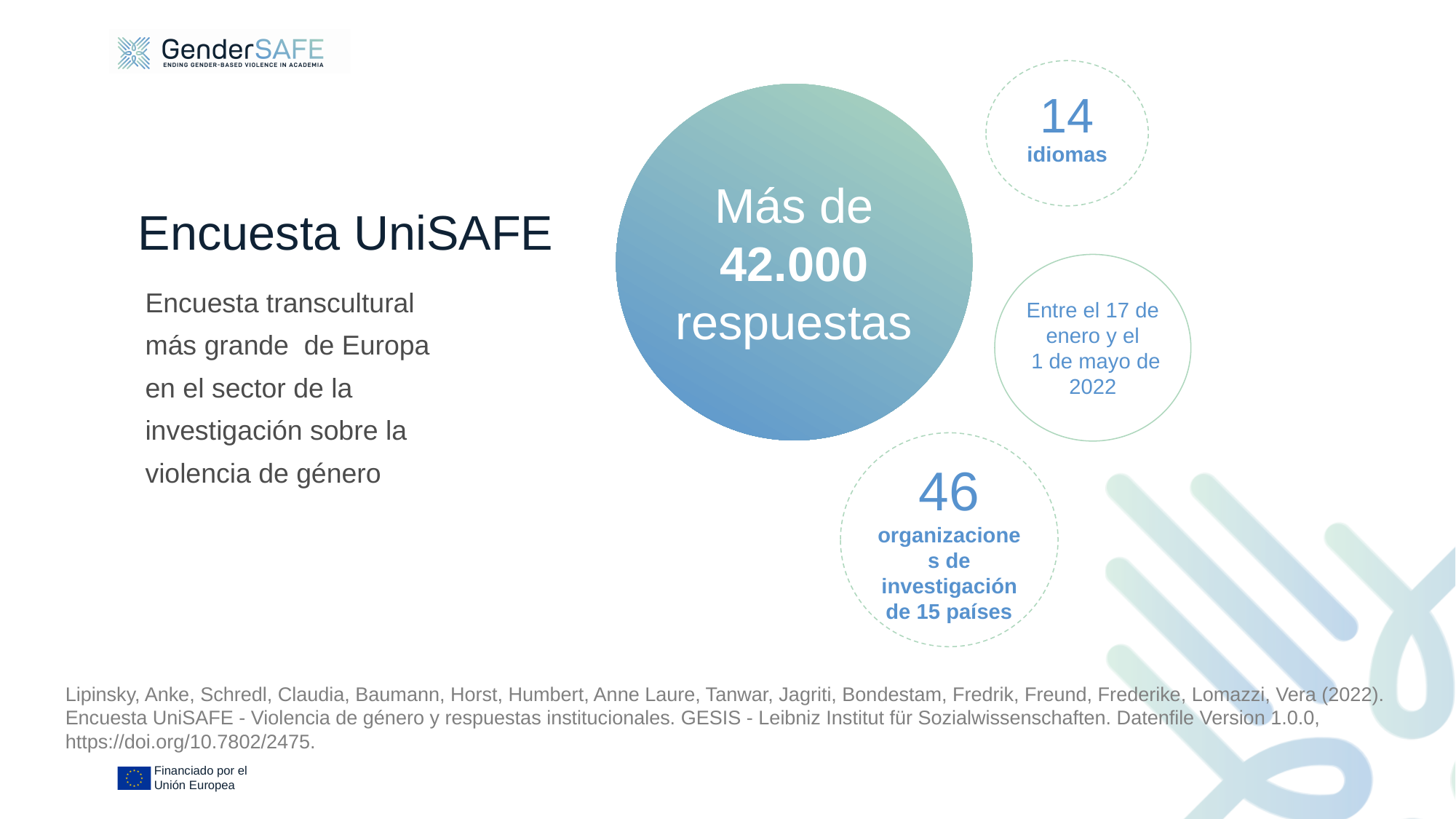

14
idiomas
Más de 42.000 respuestas
# Encuesta UniSAFE
Entre el 17 de enero y el
 1 de mayo de 2022
Encuesta transcultural
más grande  de Europa en el sector de la investigación sobre la violencia de género
46
organizaciones de investigación de 15 países
Lipinsky, Anke, Schredl, Claudia, Baumann, Horst, Humbert, Anne Laure, Tanwar, Jagriti, Bondestam, Fredrik, Freund, Frederike, Lomazzi, Vera (2022). Encuesta UniSAFE - Violencia de género y respuestas institucionales. GESIS - Leibniz Institut für Sozialwissenschaften. Datenfile Version 1.0.0, https://doi.org/10.7802/2475.